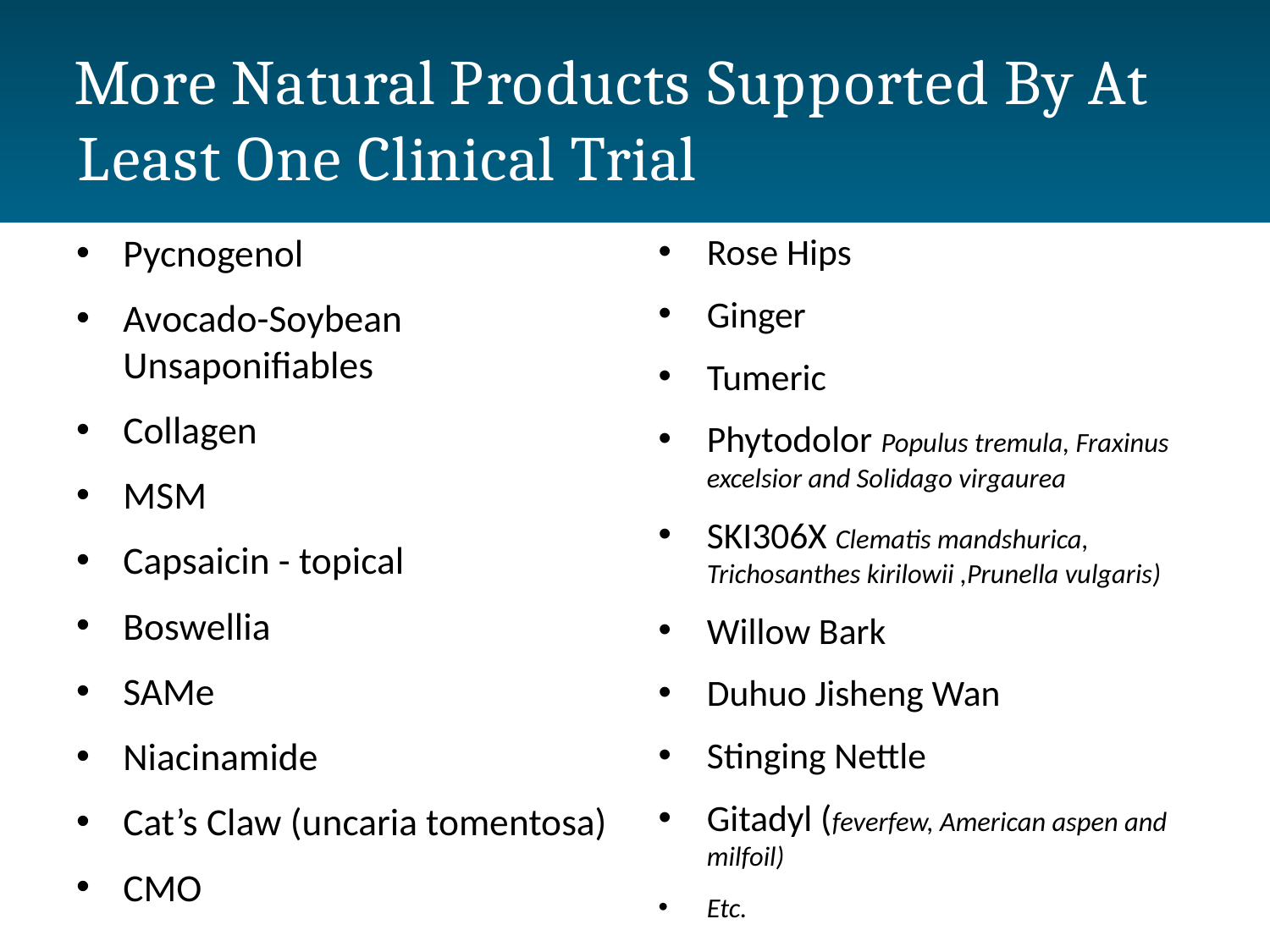

# More Natural Products Supported By At Least One Clinical Trial
Pycnogenol
Avocado-Soybean Unsaponifiables
Collagen
MSM
Capsaicin - topical
Boswellia
SAMe
Niacinamide
Cat’s Claw (uncaria tomentosa)
CMO

Rose Hips
Ginger
Tumeric
Phytodolor Populus tremula, Fraxinus excelsior and Solidago virgaurea
SKI306X Clematis mandshurica, Trichosanthes kirilowii ,Prunella vulgaris)
Willow Bark
Duhuo Jisheng Wan
Stinging Nettle
Gitadyl (feverfew, American aspen and milfoil)
Etc.